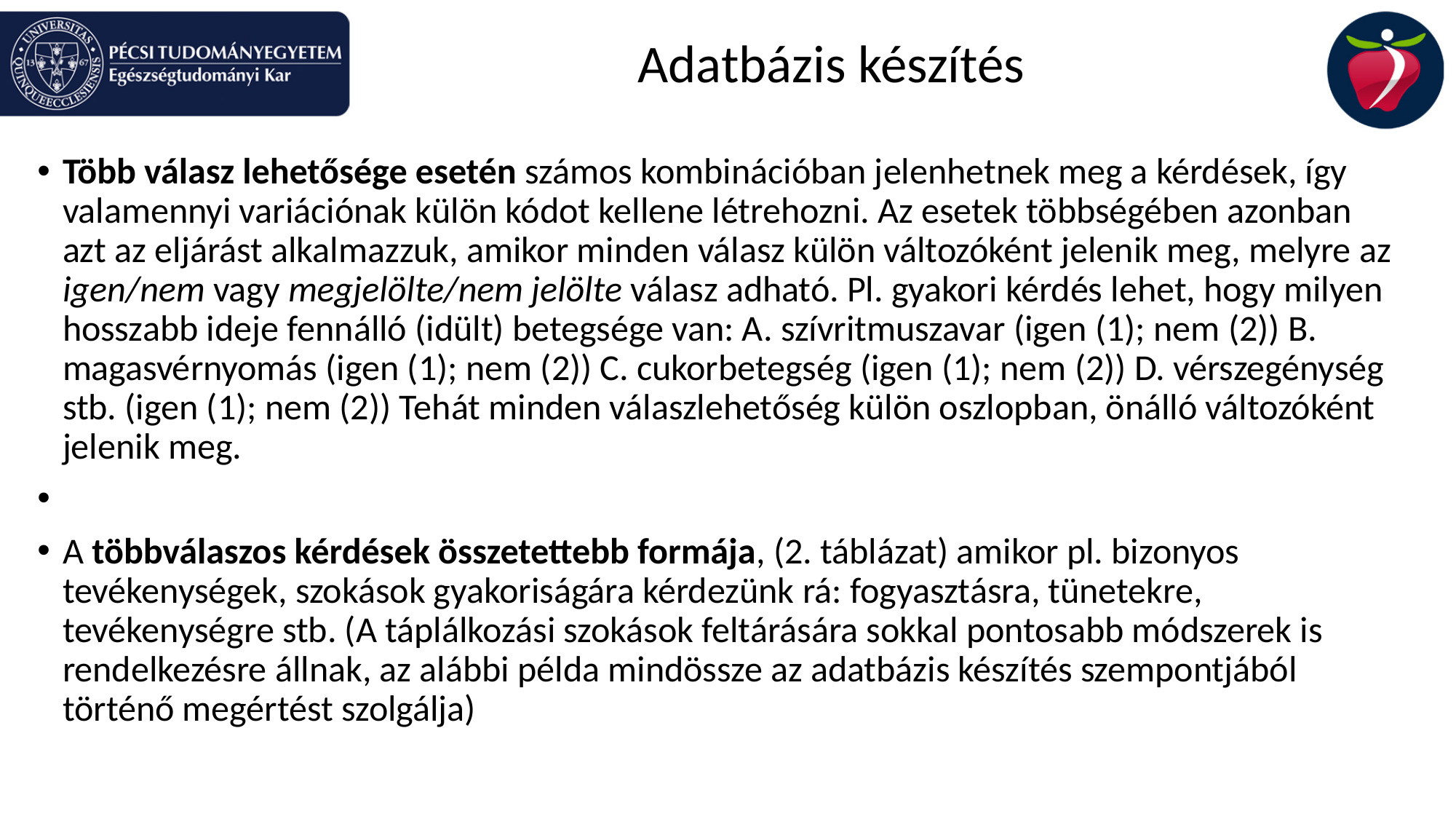

# Adatbázis készítés
Több válasz lehetősége esetén számos kombinációban jelenhetnek meg a kérdések, így valamennyi variációnak külön kódot kellene létrehozni. Az esetek többségében azonban azt az eljárást alkalmazzuk, amikor minden válasz külön változóként jelenik meg, melyre az igen/nem vagy megjelölte/nem jelölte válasz adható. Pl. gyakori kérdés lehet, hogy milyen hosszabb ideje fennálló (idült) betegsége van: A. szívritmuszavar (igen (1); nem (2)) B. magasvérnyomás (igen (1); nem (2)) C. cukorbetegség (igen (1); nem (2)) D. vérszegénység stb. (igen (1); nem (2)) Tehát minden válaszlehetőség külön oszlopban, önálló változóként jelenik meg.

A többválaszos kérdések összetettebb formája, (2. táblázat) amikor pl. bizonyos tevékenységek, szokások gyakoriságára kérdezünk rá: fogyasztásra, tünetekre, tevékenységre stb. (A táplálkozási szokások feltárására sokkal pontosabb módszerek is rendelkezésre állnak, az alábbi példa mindössze az adatbázis készítés szempontjából történő megértést szolgálja)